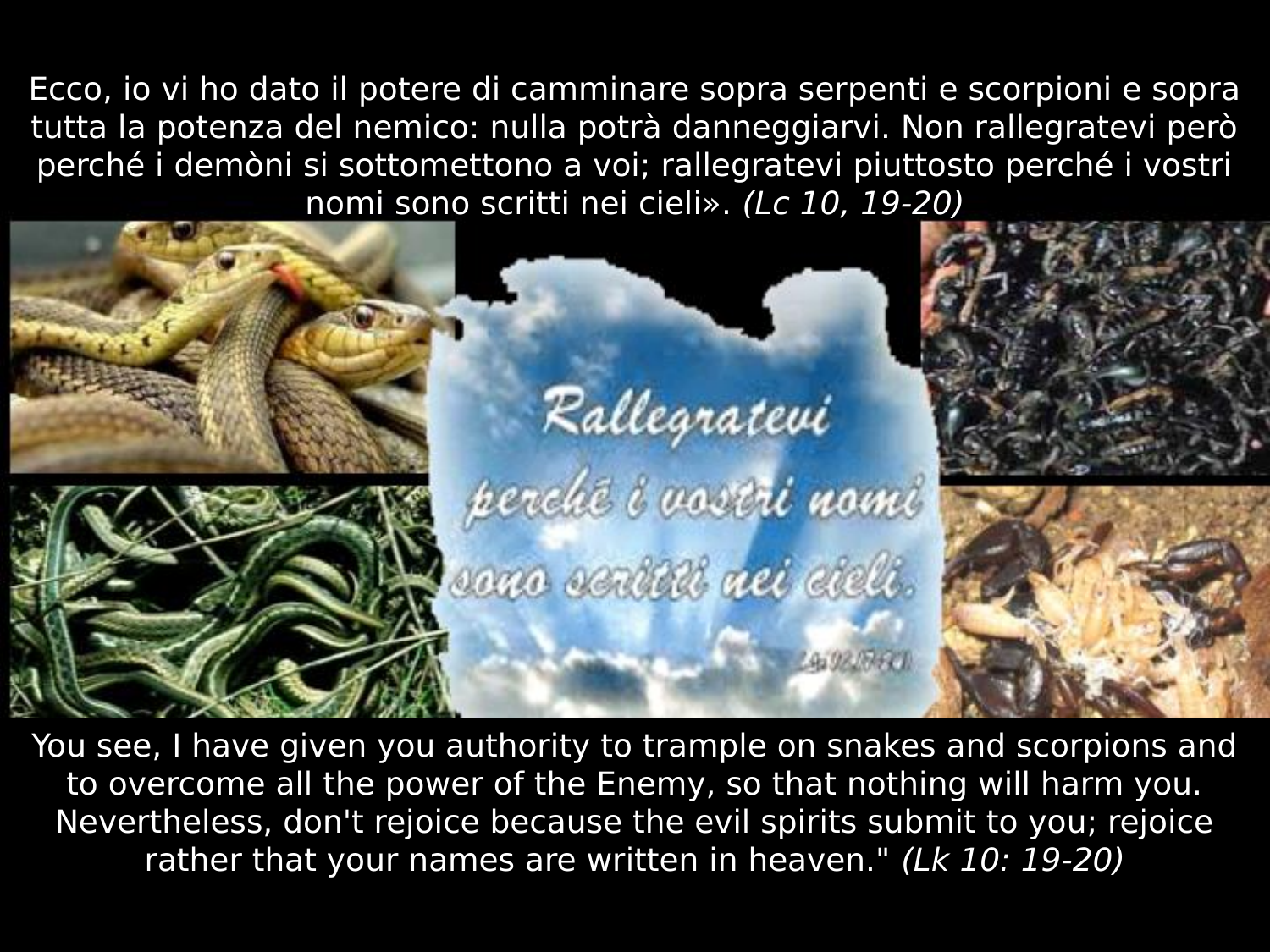

# Ecco, io vi ho dato il potere di camminare sopra serpenti e scorpioni e sopra tutta la potenza del nemico: nulla potrà danneggiarvi. Non rallegratevi però perché i demòni si sottomettono a voi; rallegratevi piuttosto perché i vostri nomi sono scritti nei cieli». (Lc 10, 19-20)
You see, I have given you authority to trample on snakes and scorpions and to overcome all the power of the Enemy, so that nothing will harm you. Nevertheless, don't rejoice because the evil spirits submit to you; rejoice rather that your names are written in heaven." (Lk 10: 19-20)